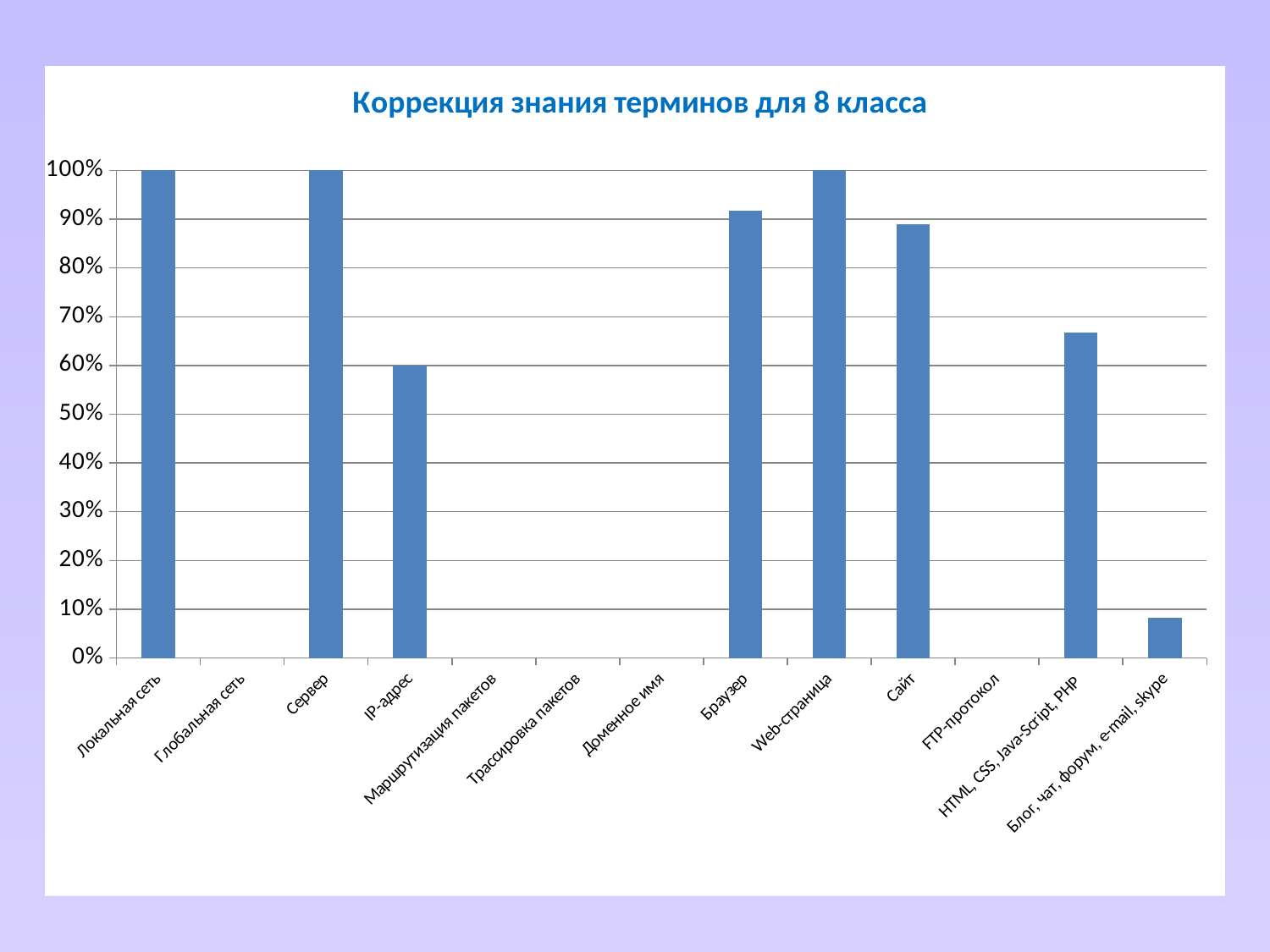

### Chart: Коррекция знания терминов для 8 класса

| Category |  |
|---|---|
| Локальная сеть | 1.0 |
| Глобальная сеть | None |
| Сервер | 1.0 |
| IP-адрес | 0.6 |
| Маршрутизация пакетов | None |
| Трассировка пакетов | None |
| Доменное имя | None |
| Браузер | 0.9166666666666666 |
| Web-страница | 1.0 |
| Сайт | 0.8888888888888888 |
| FTP-протокол | None |
| HTML, CSS, Java-Script, PHP  | 0.6666666666666666 |
| Блог, чат, форум, e-mail, skype | 0.08333333333333333 |